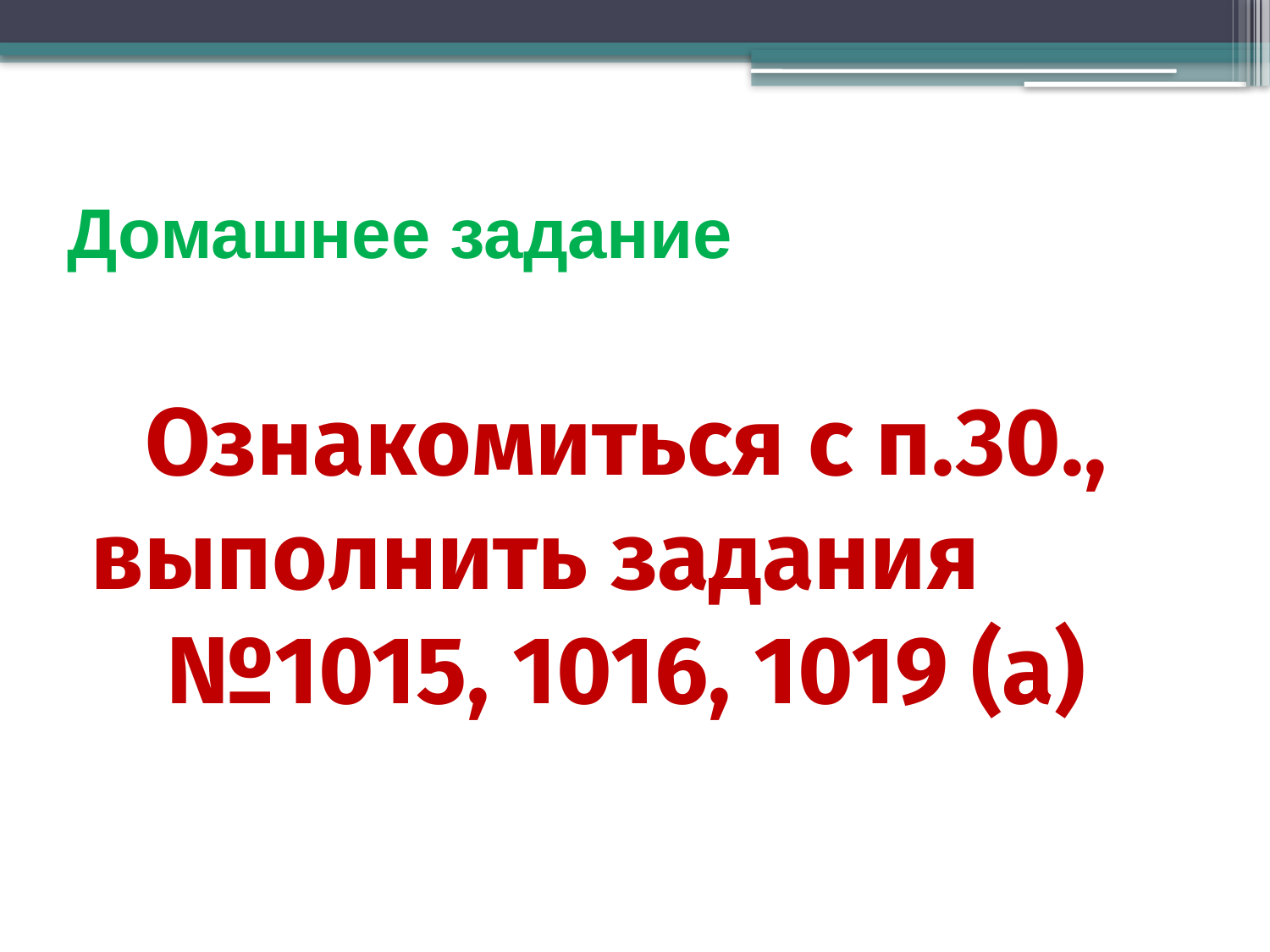

# Домашнее задание
Ознакомиться с п.30.,
выполнить задания         №1015, 1016, 1019 (а)